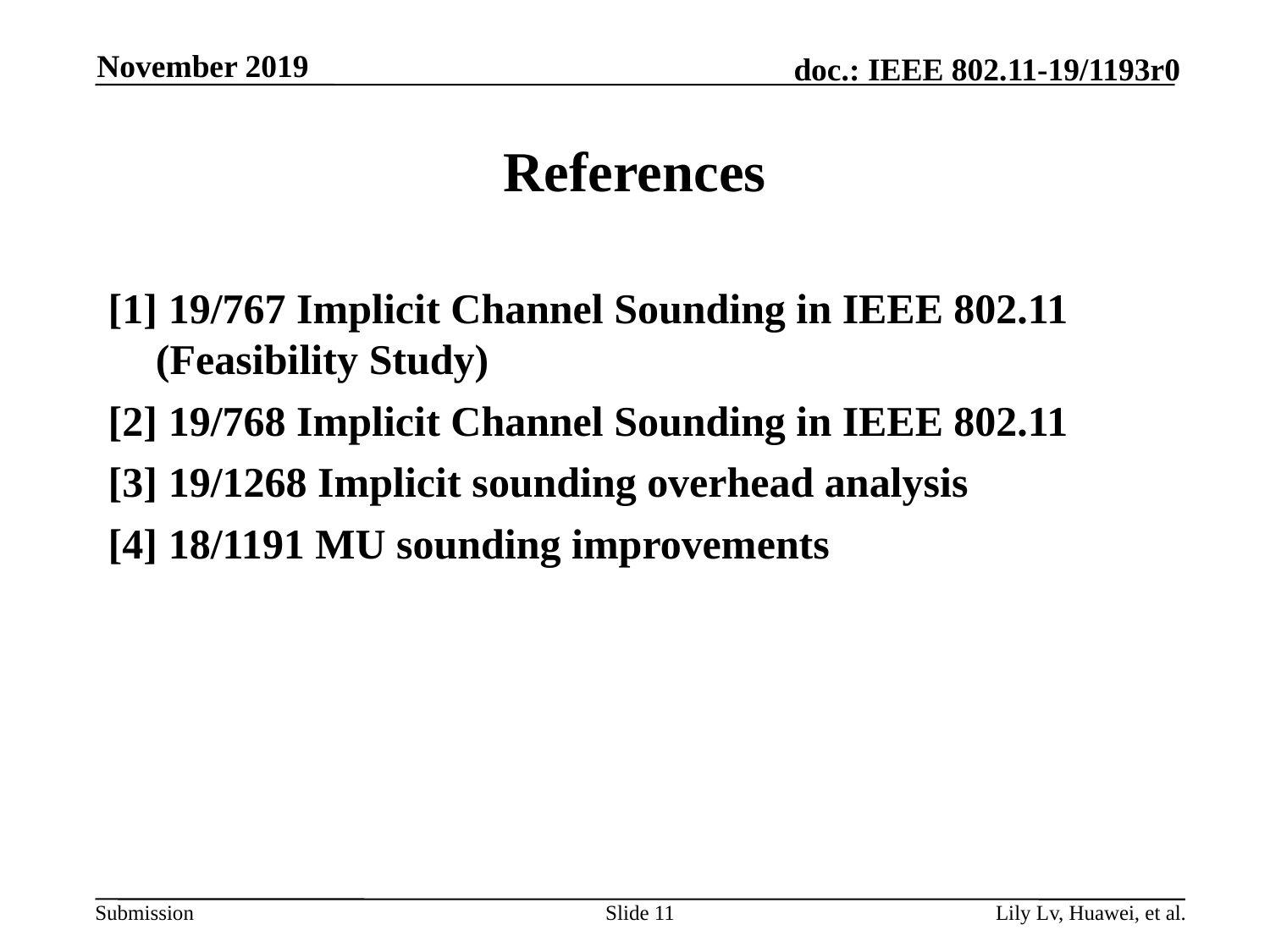

November 2019
# References
[1] 19/767 Implicit Channel Sounding in IEEE 802.11 (Feasibility Study)
[2] 19/768 Implicit Channel Sounding in IEEE 802.11
[3] 19/1268 Implicit sounding overhead analysis
[4] 18/1191 MU sounding improvements

Slide 11
Lily Lv, Huawei, et al.